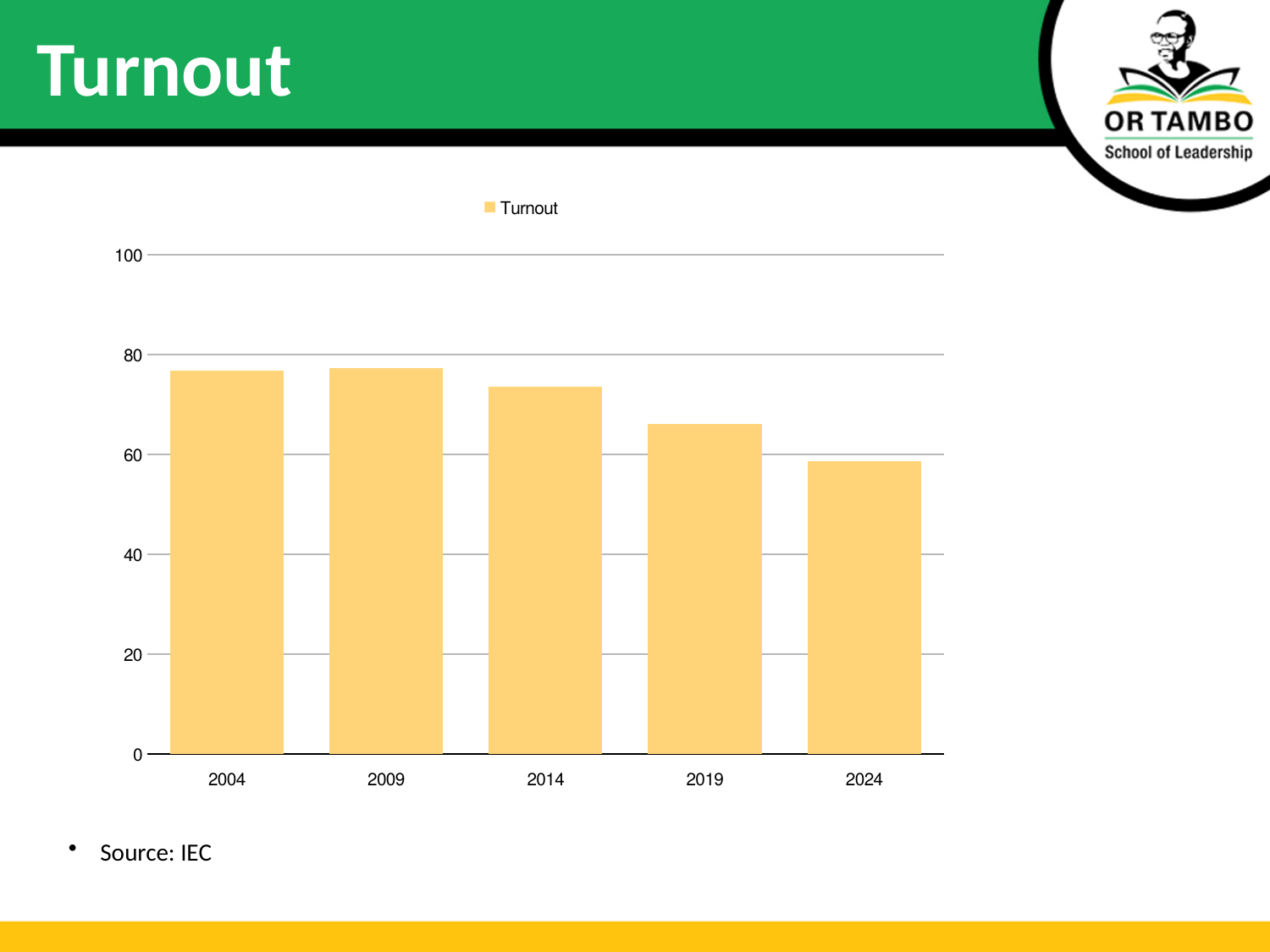

# Turnout

### Chart

| Category | Turnout |
|---|---|
| 2004 | 76.73 |
| 2009 | 77.3 |
| 2014 | 73.48 |
| 2019 | 66.05 |
| 2024 | 58.64 |
Source: IEC